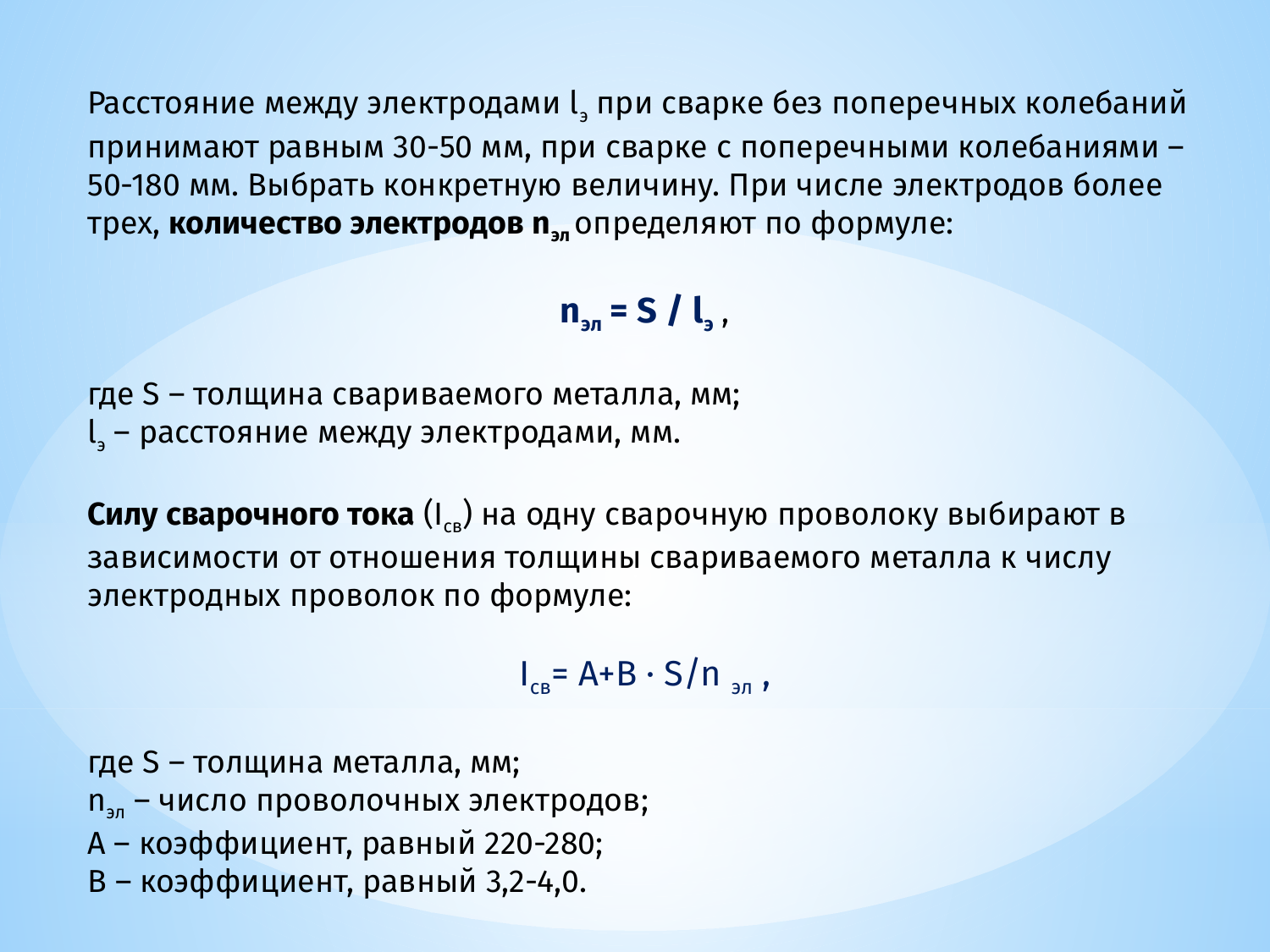

Расстояние между электродами lэ при сварке без поперечных колебаний принимают равным 30-50 мм, при сварке с поперечными колебаниями – 50-180 мм. Выбрать конкретную величину. При числе электродов более трех, количество электродов nэл определяют по формуле:

nэл = S / lэ ,

где S – толщина свариваемого металла, мм;
lэ – расстояние между электродами, мм.

Силу сварочного тока (Iсв) на одну сварочную проволоку выбирают в зависимости от отношения толщины свариваемого металла к числу электродных проволок по формуле:

Iсв= A+B · S/n эл ,

где S – толщина металла, мм;
nэл – число проволочных электродов;
A – коэффициент, равный 220-280;
B – коэффициент, равный 3,2-4,0.